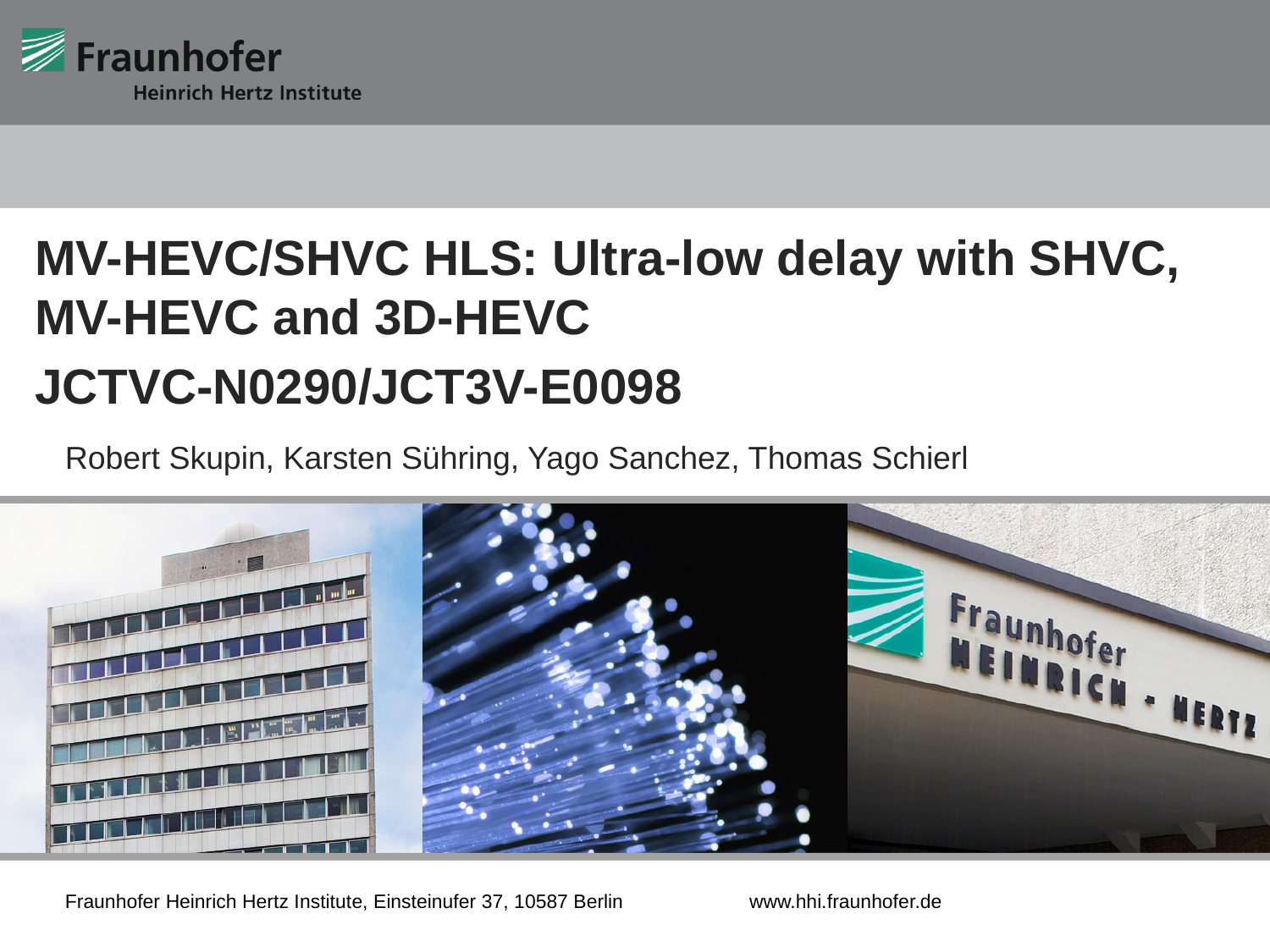

MV-HEVC/SHVC HLS: Ultra-low delay with SHVC, MV-HEVC and 3D-HEVC
JCTVC-N0290/JCT3V-E0098
Robert Skupin, Karsten Sühring, Yago Sanchez, Thomas Schierl